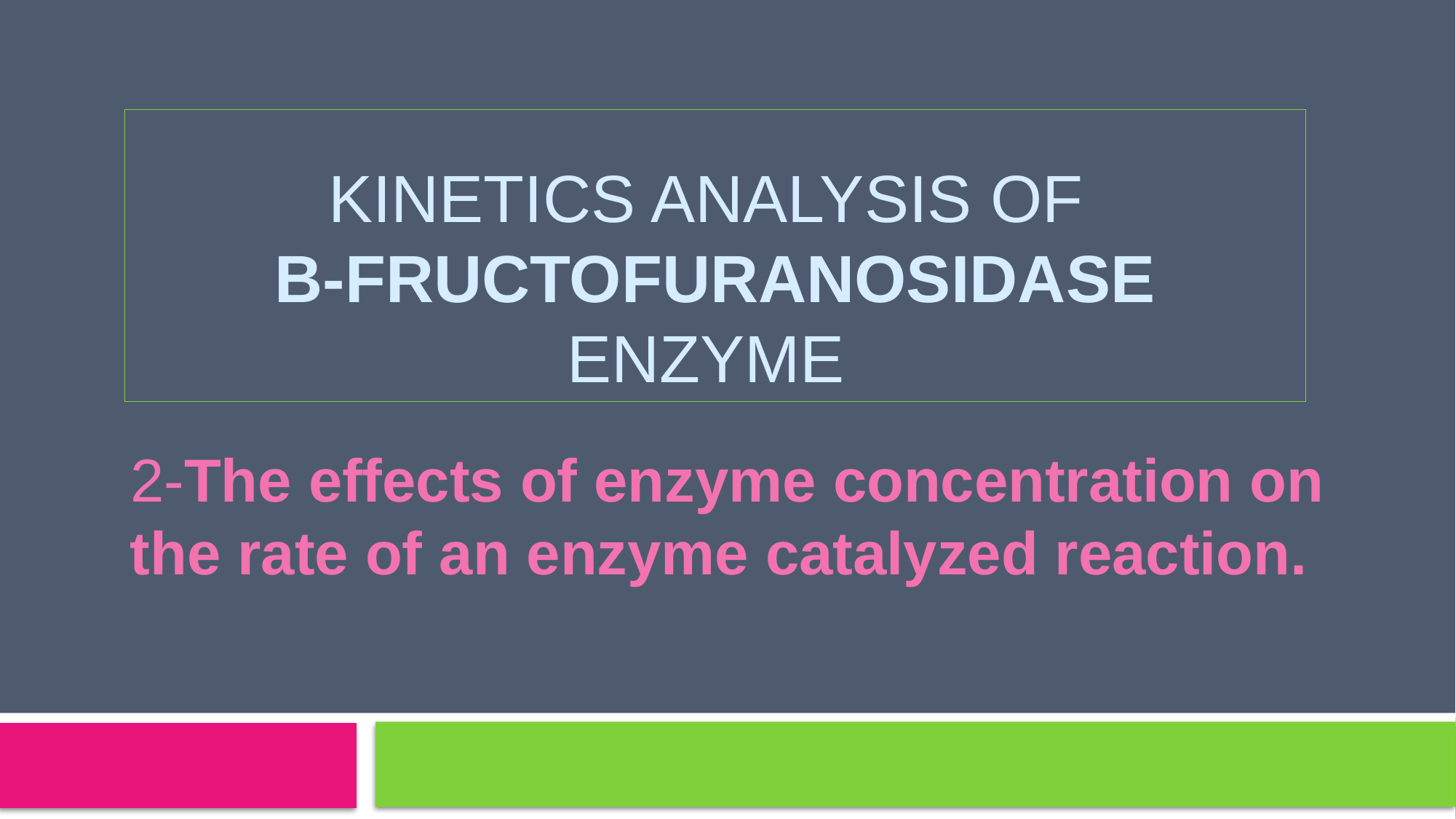

# Kinetics analysis of β-fructofuranosidase enzyme

2-The effects of enzyme concentration on the rate of an enzyme catalyzed reaction.